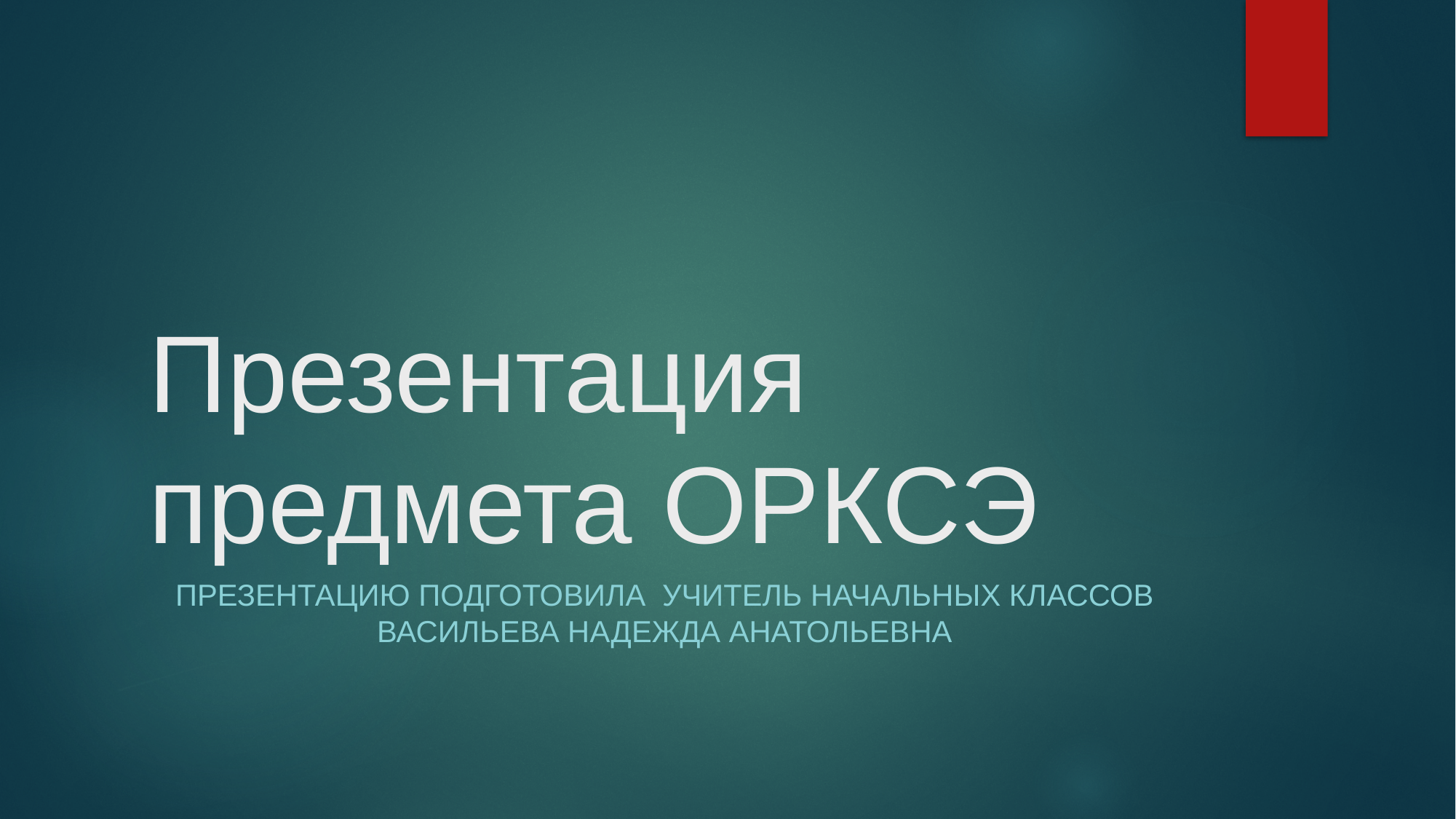

# Презентация предмета ОРКСЭ
Презентацию подготовила  учитель начальных классов Васильева Надежда Анатольевна